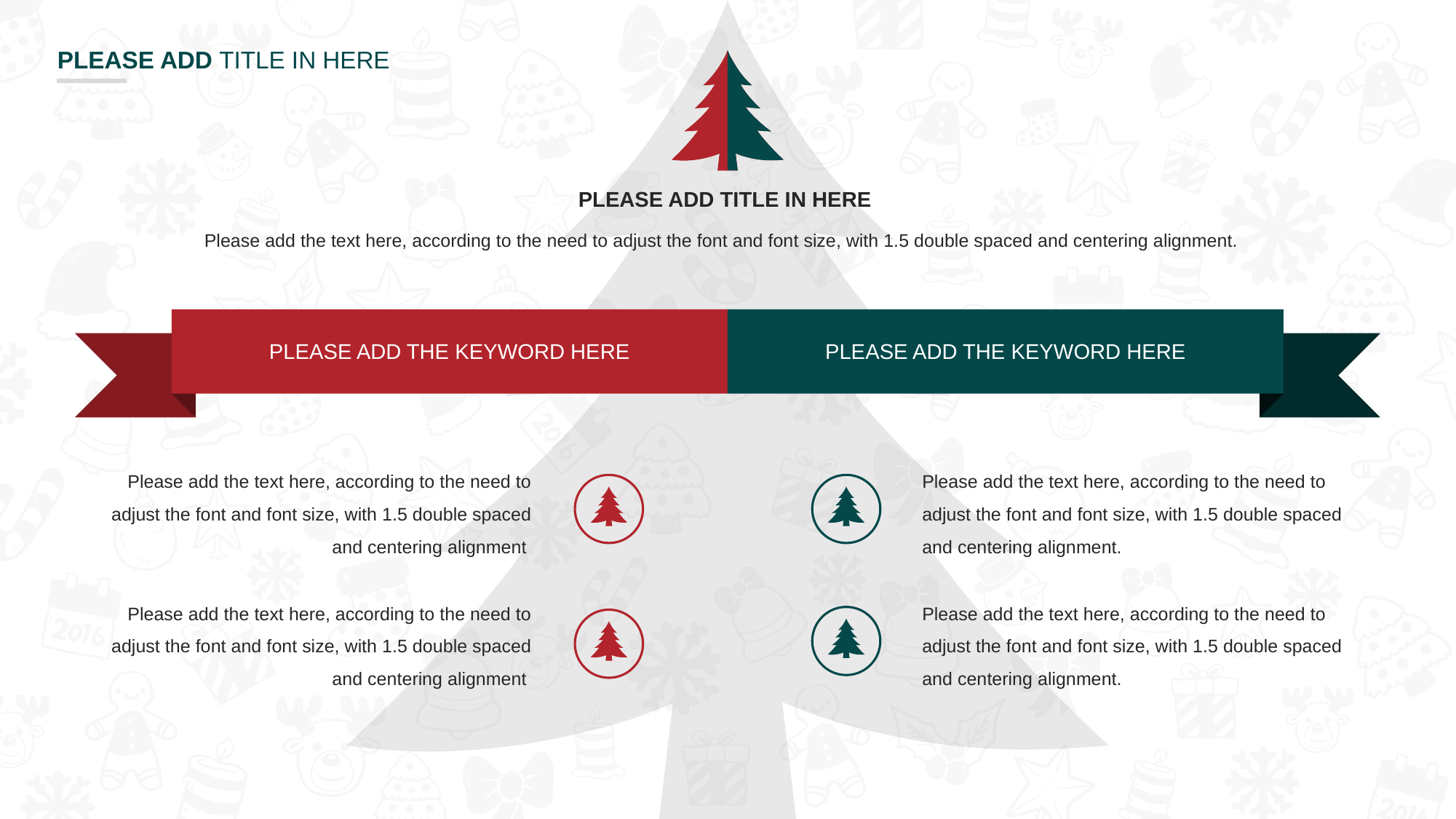

PLEASE ADD TITLE IN HERE

PLEASE ADD TITLE IN HERE
Please add the text here, according to the need to adjust the font and font size, with 1.5 double spaced and centering alignment.

PLEASE ADD THE KEYWORD HERE
PLEASE ADD THE KEYWORD HERE
Please add the text here, according to the need to adjust the font and font size, with 1.5 double spaced and centering alignment
Please add the text here, according to the need to adjust the font and font size, with 1.5 double spaced and centering alignment.

Please add the text here, according to the need to adjust the font and font size, with 1.5 double spaced and centering alignment
Please add the text here, according to the need to adjust the font and font size, with 1.5 double spaced and centering alignment.